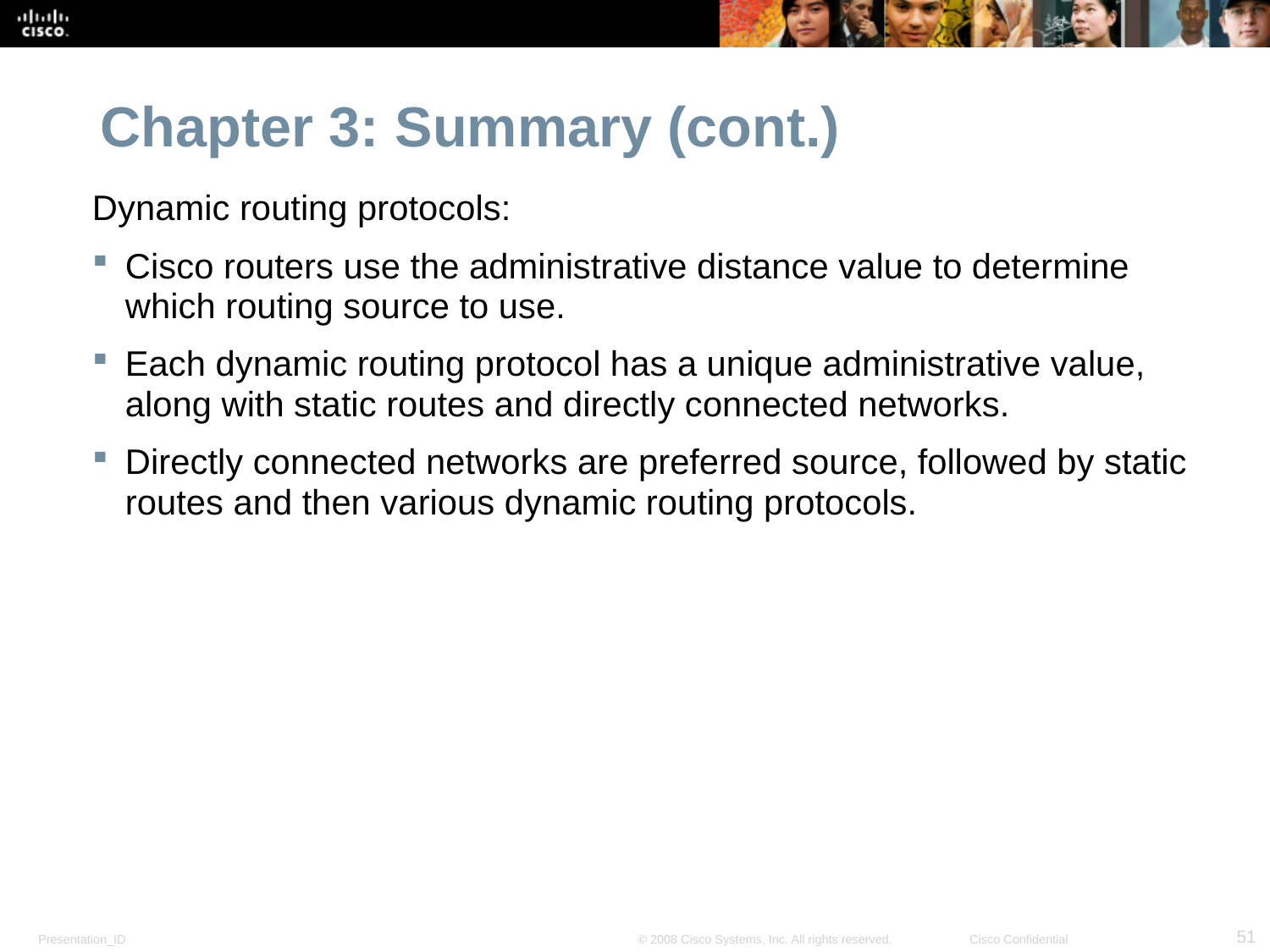

# Chapter 3: Summary (cont.)
Dynamic routing protocols:
Cisco routers use the administrative distance value to determine which routing source to use.
Each dynamic routing protocol has a unique administrative value, along with static routes and directly connected networks.
Directly connected networks are preferred source, followed by static routes and then various dynamic routing protocols.